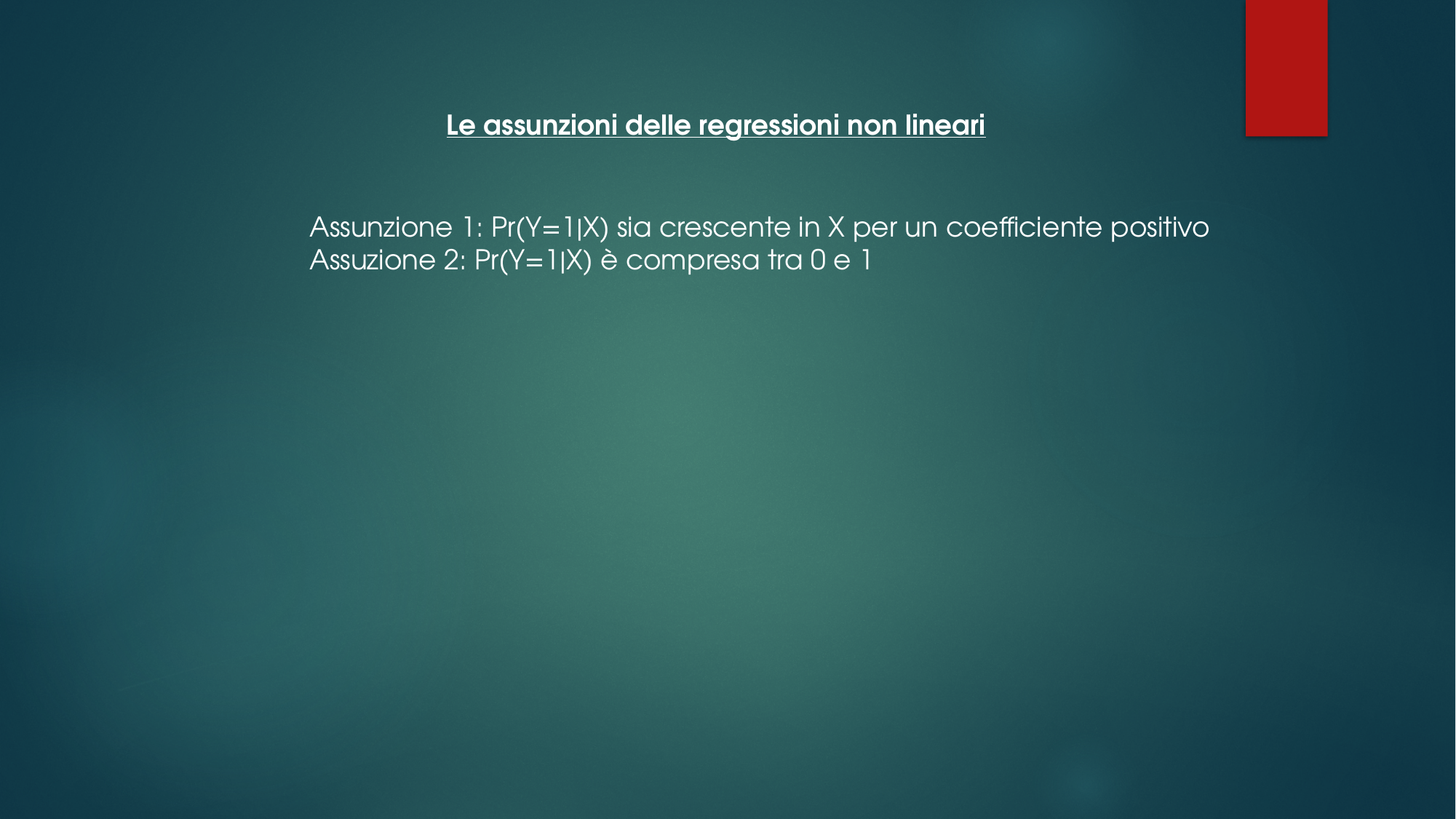

Le assunzioni delle regressioni non lineari
Assunzione 1: Pr(Y=1|X) sia crescente in X per un coefficiente positivo
Assuzione 2: Pr(Y=1|X) è compresa tra 0 e 1